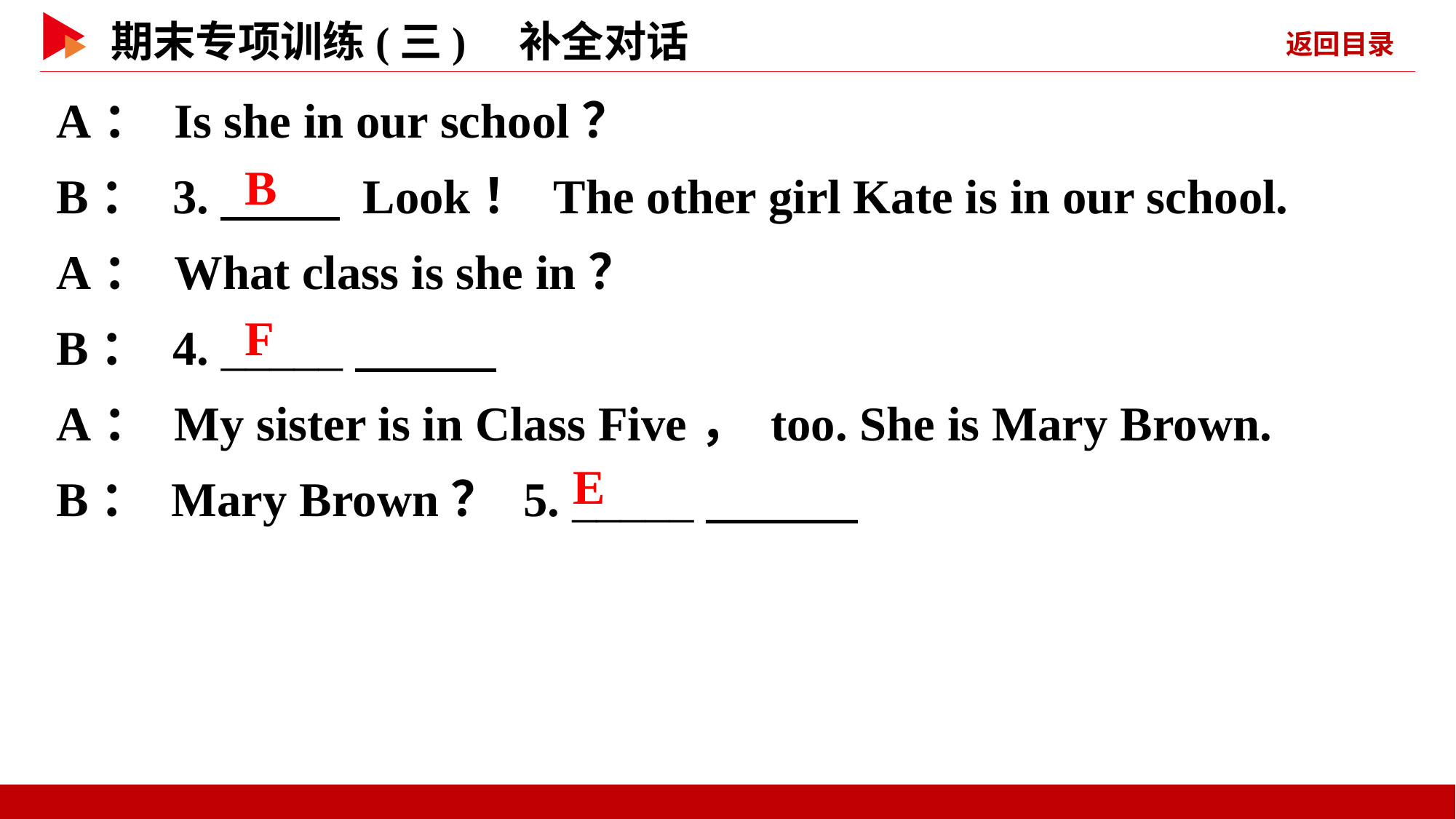

A： Is she in our school？
B： 3.　  　 Look！ The other girl Kate is in our school.
A： What class is she in？
B： 4. _____
A： My sister is in Class Five， too. She is Mary Brown.
B： Mary Brown？ 5. _____
　B
　F
　E